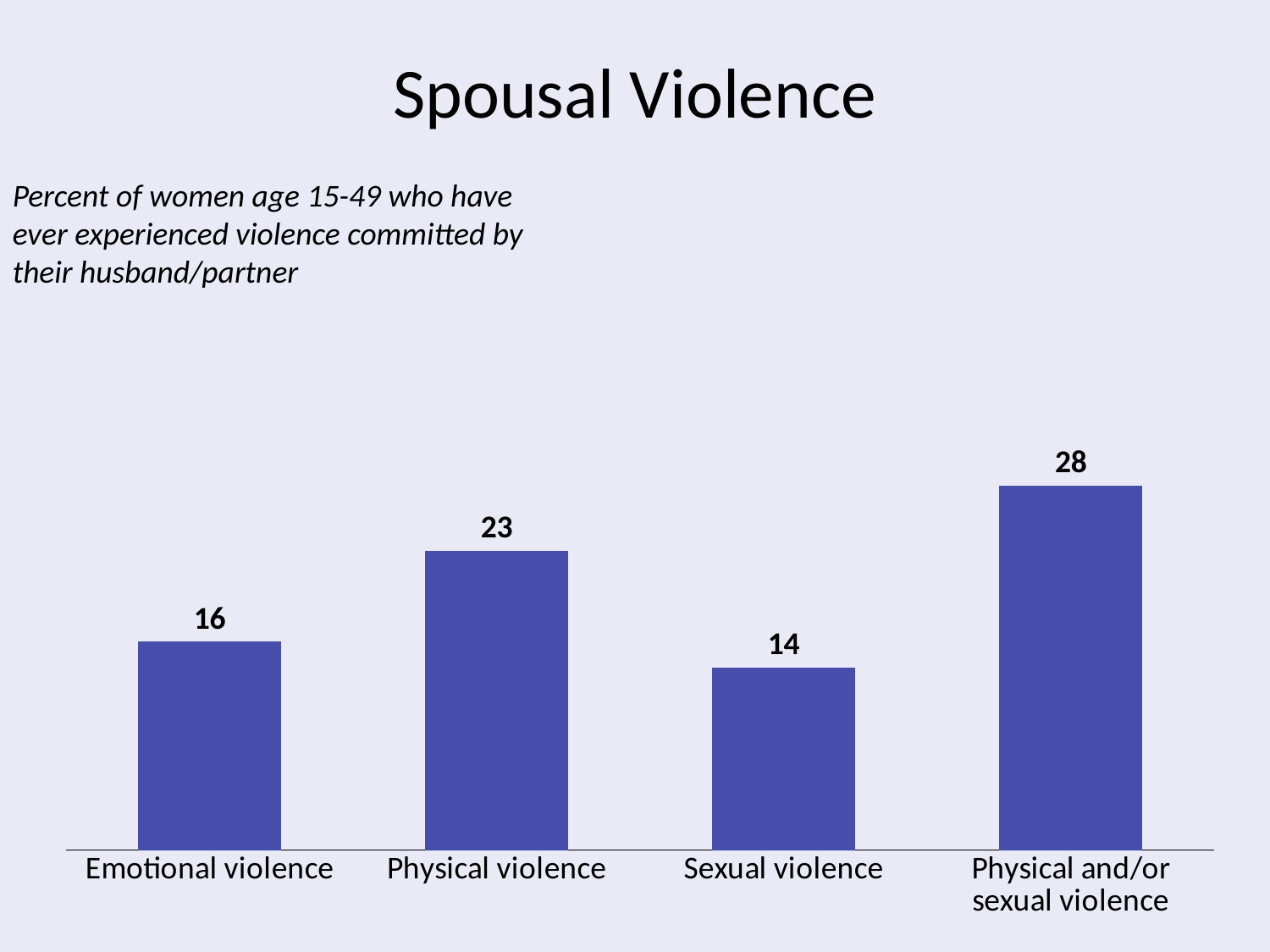

# Spousal Violence
Percent of women age 15-49 who have ever experienced violence committed by their husband/partner

### Chart

| Category | Women |
|---|---|
| Emotional violence | 16.0 |
| Physical violence | 23.0 |
| Sexual violence | 14.0 |
| Physical and/or sexual violence | 28.0 |